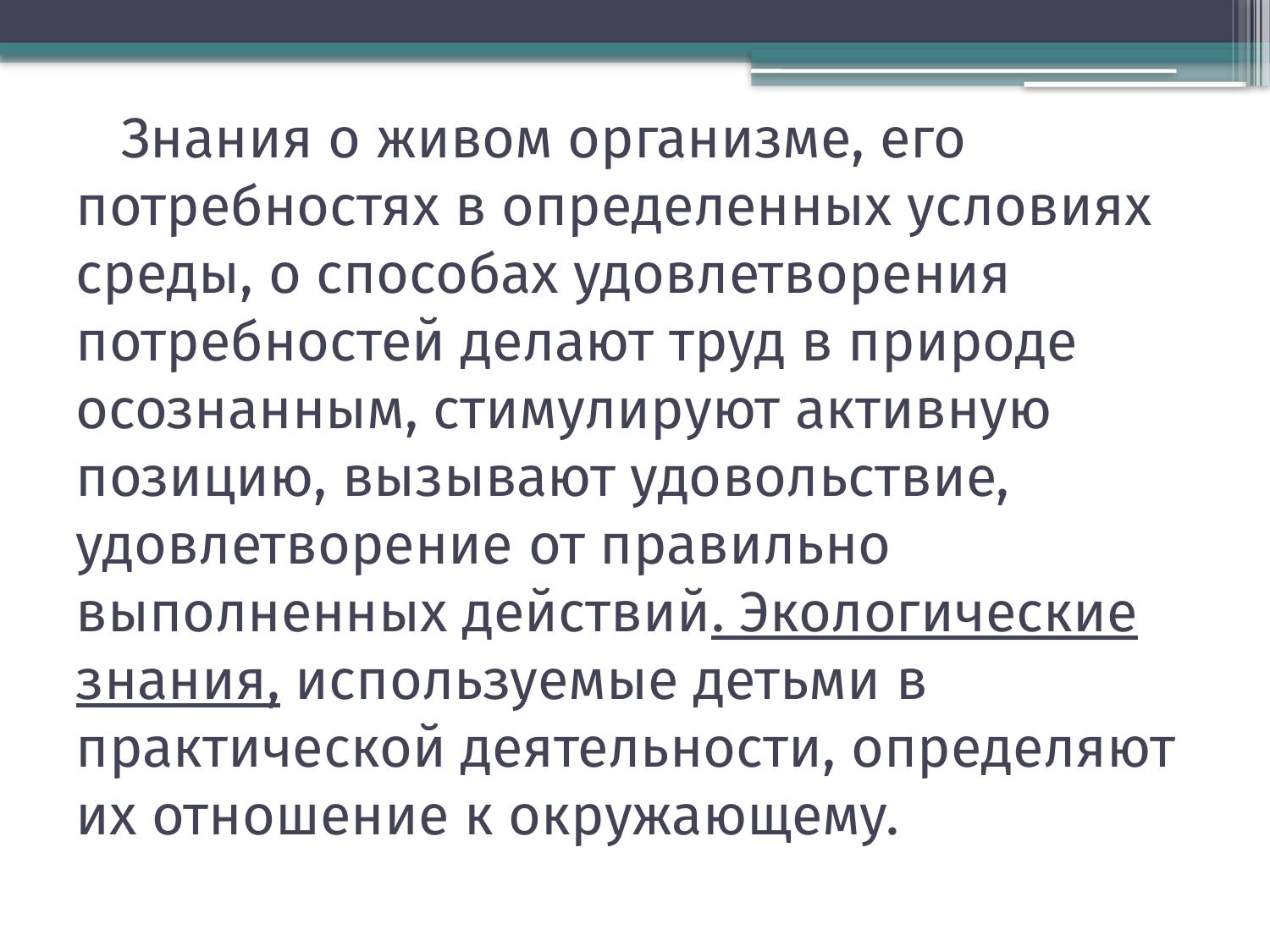

# Знания о живом организме, его потребностях в определенных условиях среды, о способах удовлетворения потребностей делают труд в природе осознанным, стимулируют активную позицию, вызывают удовольствие, удовлетворение от правильно выполненных действий. Экологические знания, используемые детьми в практической деятельности, определяют их отношение к окружающему.